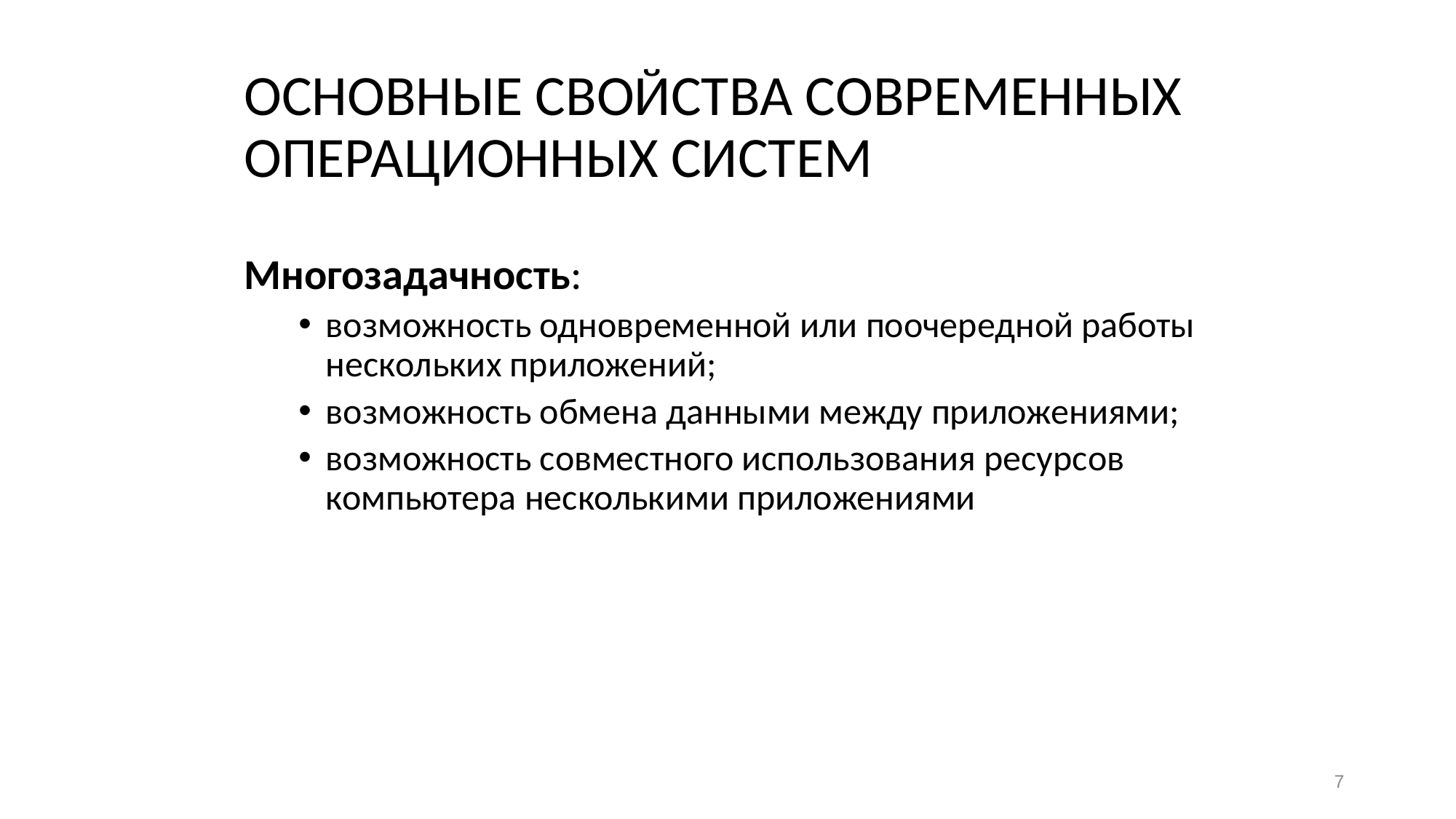

# ОСНОВНЫЕ СВОЙСТВА СОВРЕМЕННЫХ ОПЕРАЦИОННЫХ СИСТЕМ
Многозадачность:
возможность одновременной или поочередной работы нескольких приложений;
возможность обмена данными между приложениями;
возможность совместного использования ресурсов компьютера несколькими приложениями
7